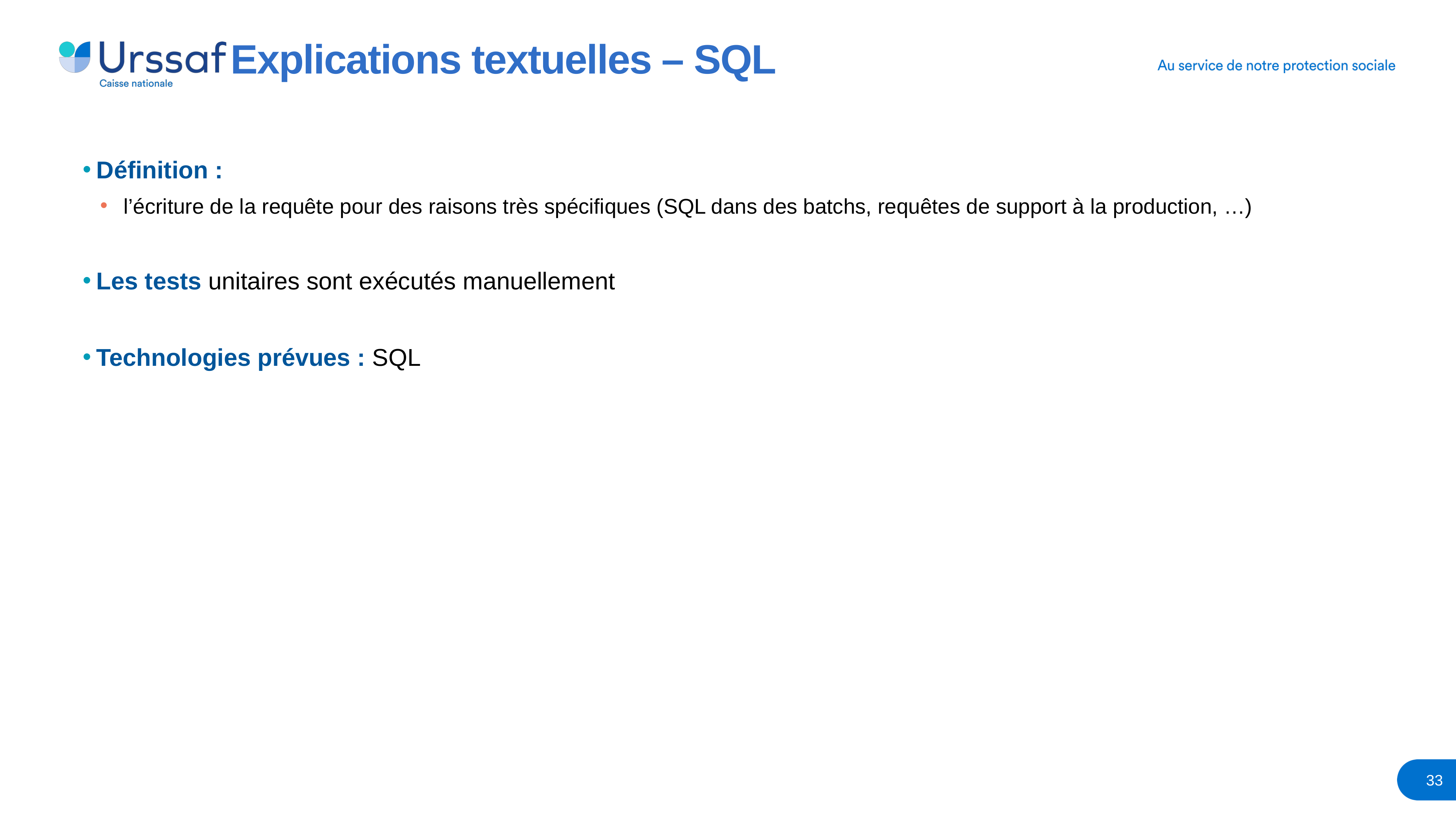

# Explications textuelles – SQL
Définition :
l’écriture de la requête pour des raisons très spécifiques (SQL dans des batchs, requêtes de support à la production, …)

Les tests unitaires sont exécutés manuellement

Technologies prévues : SQL